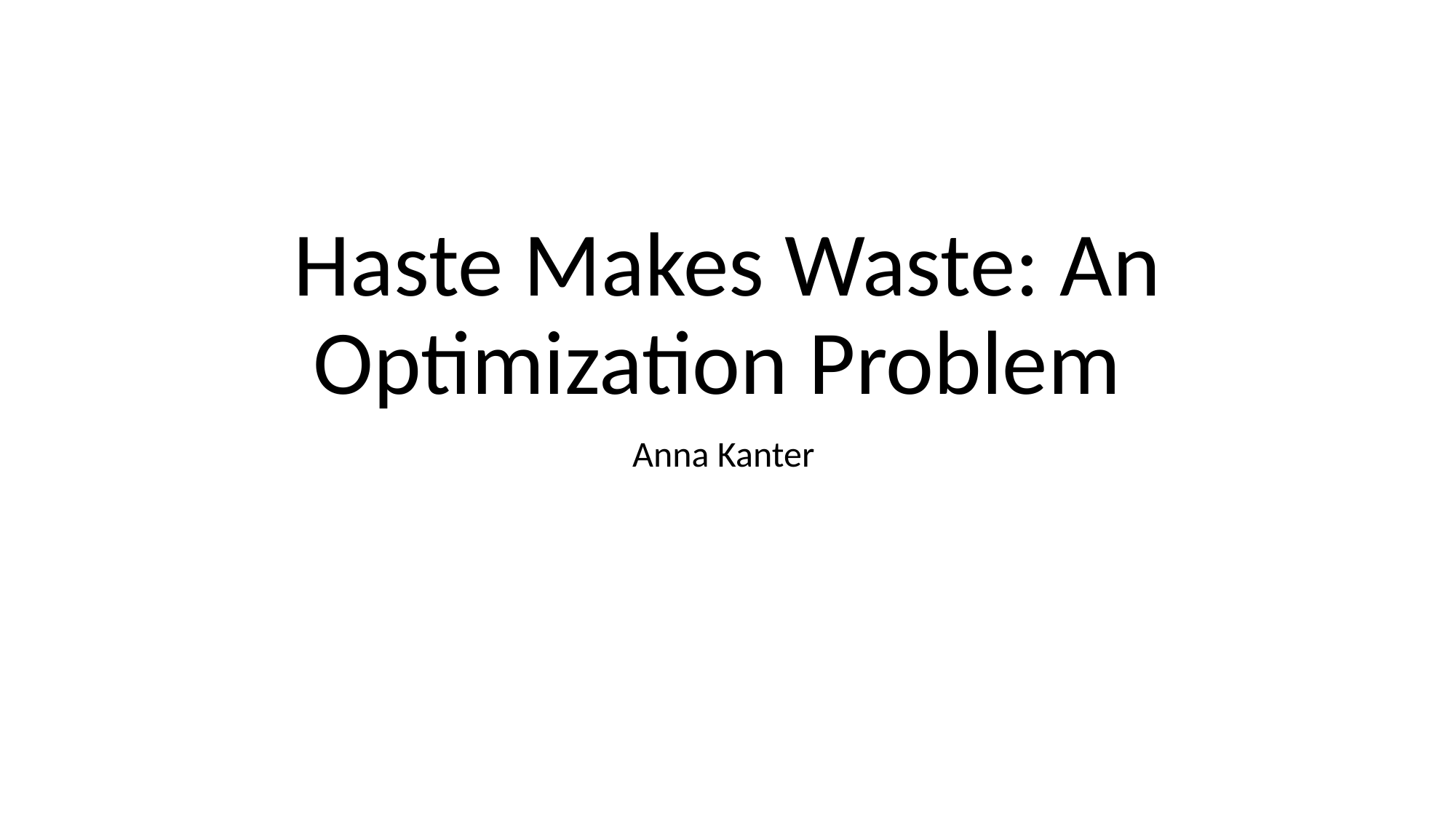

# Haste Makes Waste: An Optimization Problem
Anna Kanter